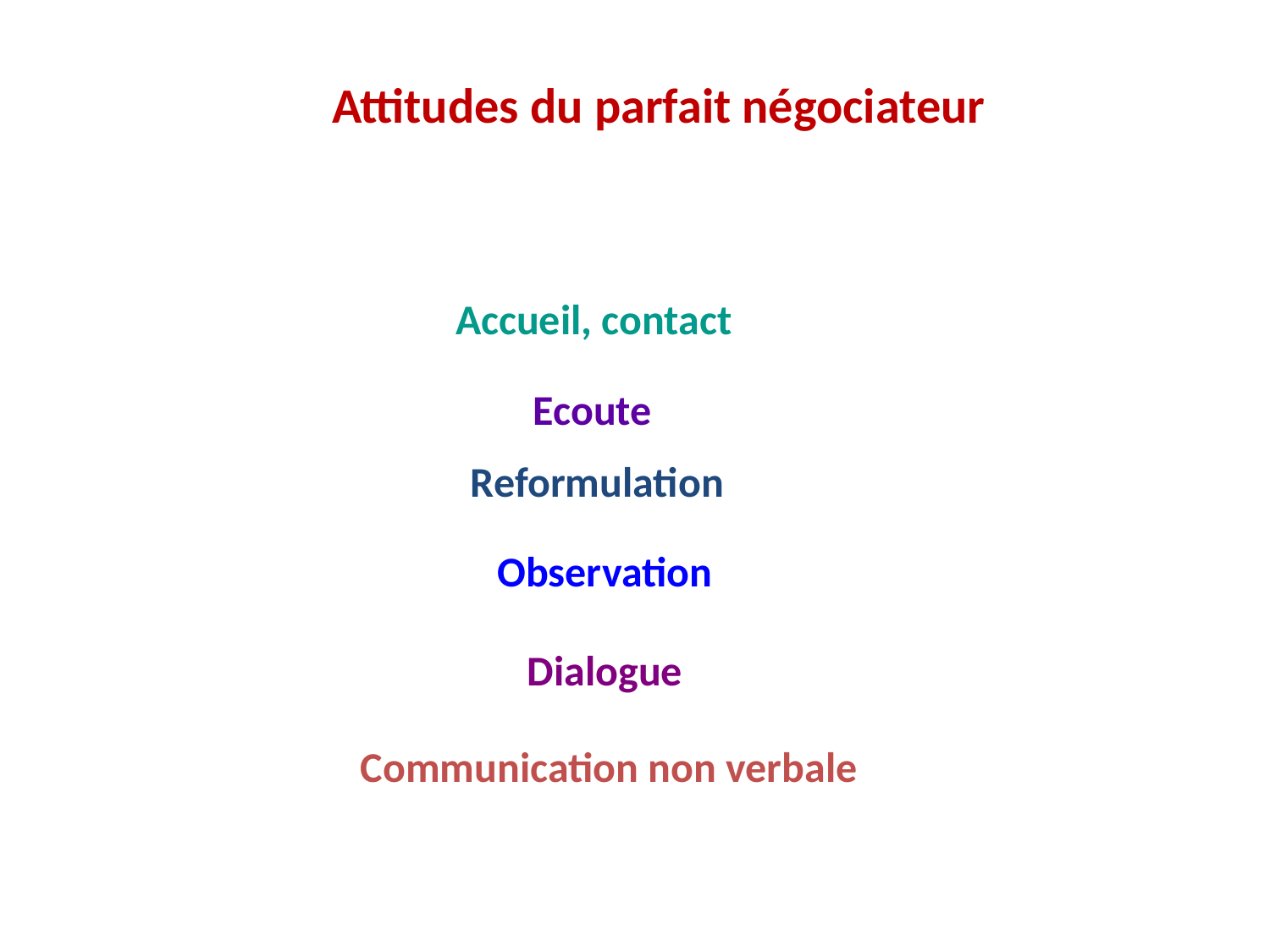

Attitudes du parfait négociateur

Accueil, contact
Ecoute
Reformulation

Observation

Dialogue
Communication non verbale